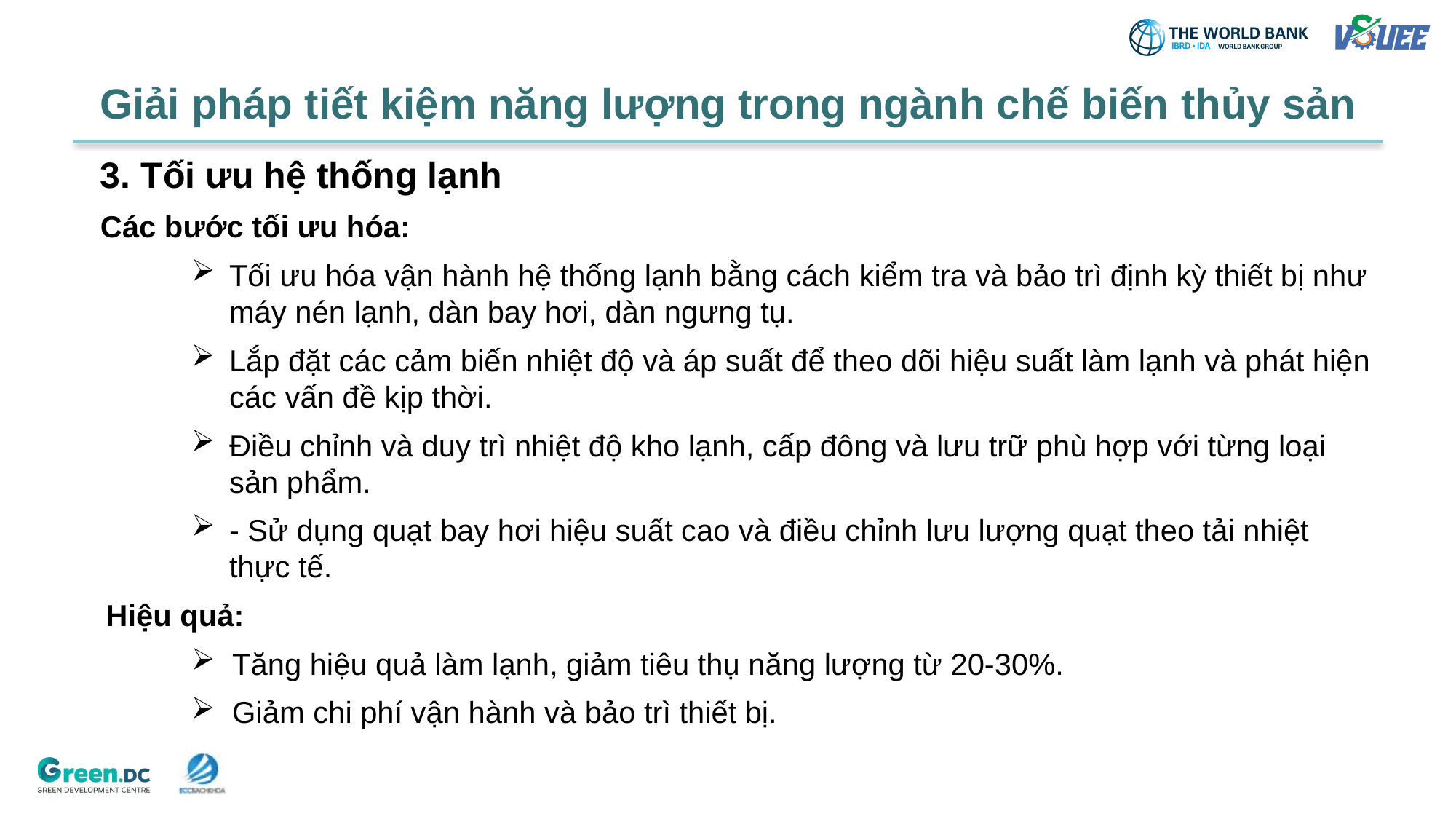

Giải pháp tiết kiệm năng lượng trong ngành chế biến thủy sản
3. Tối ưu hệ thống lạnh
Các bước tối ưu hóa:
Tối ưu hóa vận hành hệ thống lạnh bằng cách kiểm tra và bảo trì định kỳ thiết bị như máy nén lạnh, dàn bay hơi, dàn ngưng tụ.
Lắp đặt các cảm biến nhiệt độ và áp suất để theo dõi hiệu suất làm lạnh và phát hiện các vấn đề kịp thời.
Điều chỉnh và duy trì nhiệt độ kho lạnh, cấp đông và lưu trữ phù hợp với từng loại sản phẩm.
- Sử dụng quạt bay hơi hiệu suất cao và điều chỉnh lưu lượng quạt theo tải nhiệt thực tế.
Hiệu quả:
Tăng hiệu quả làm lạnh, giảm tiêu thụ năng lượng từ 20-30%.
Giảm chi phí vận hành và bảo trì thiết bị.